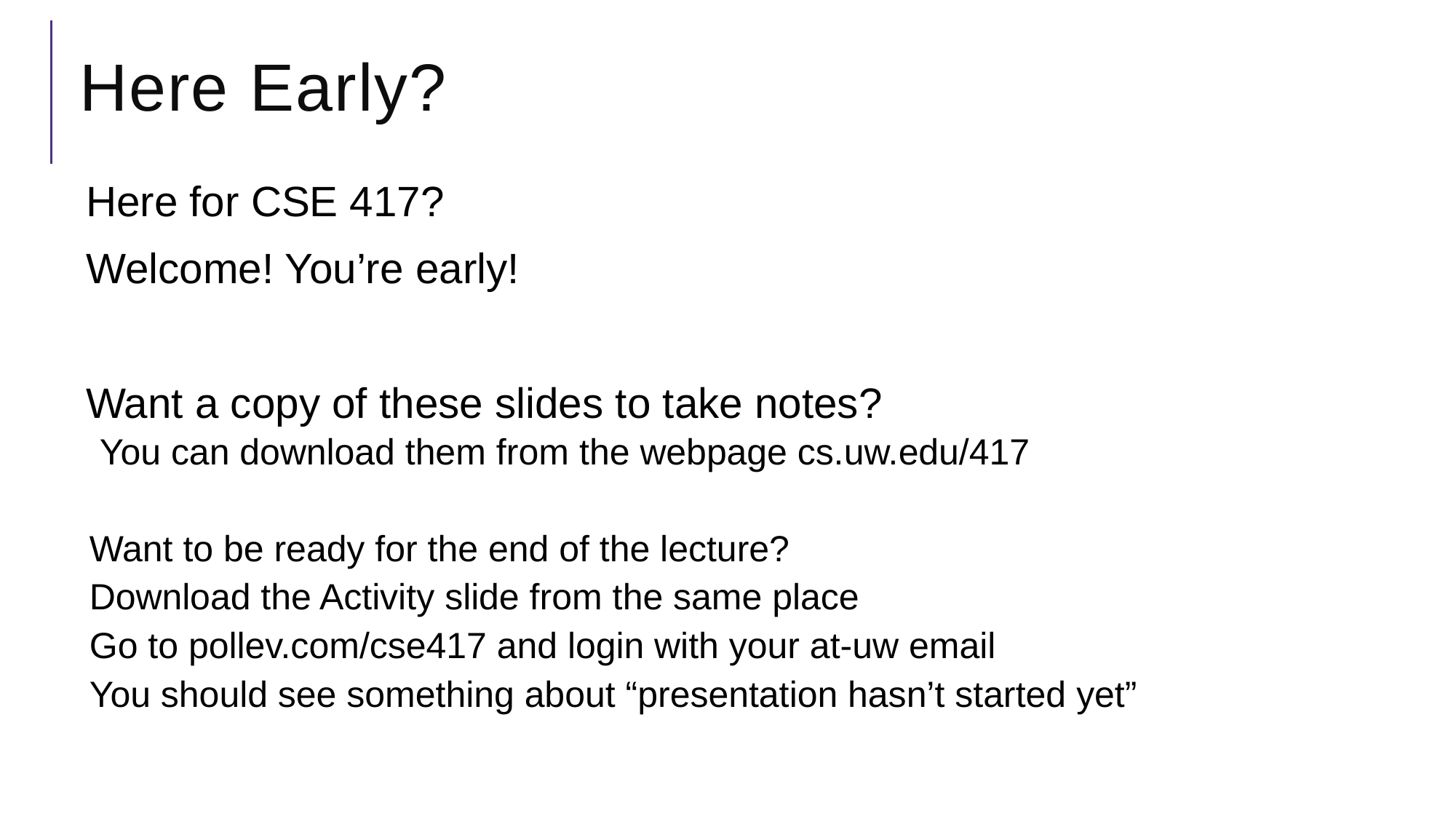

# Here Early?
Here for CSE 417?
Welcome! You’re early!

Want a copy of these slides to take notes?
 You can download them from the webpage cs.uw.edu/417

Want to be ready for the end of the lecture?
Download the Activity slide from the same place
Go to pollev.com/cse417 and login with your at-uw email
You should see something about “presentation hasn’t started yet”